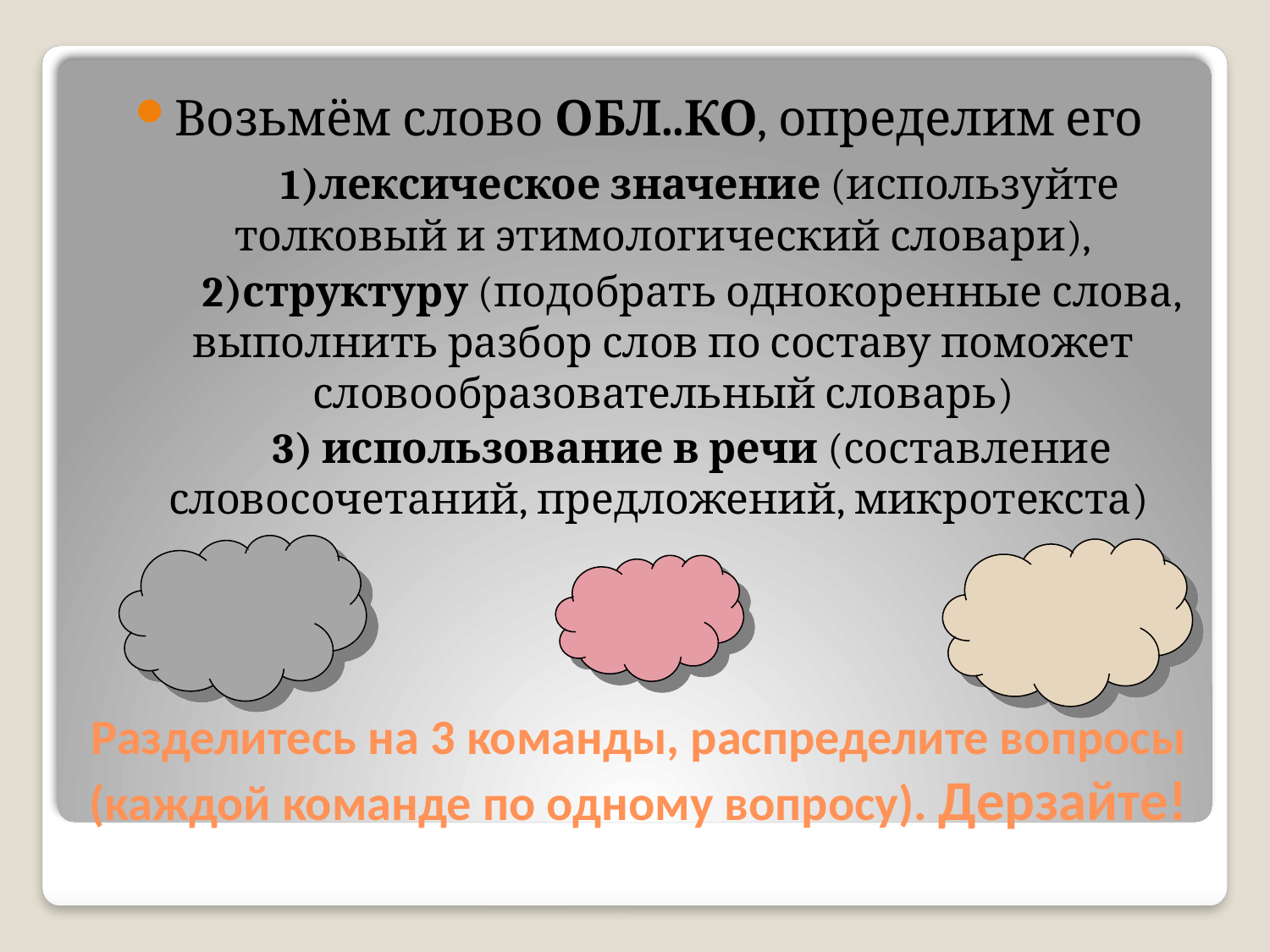

Возьмём слово ОБЛ..КО, определим его
          1)лексическое значение (используйте толковый и этимологический словари),
          2)структуру (подобрать однокоренные слова, выполнить разбор слов по составу поможет словообразовательный словарь)
          3) использование в речи (составление словосочетаний, предложений, микротекста)

# Разделитесь на 3 команды, распределите вопросы (каждой команде по одному вопросу). Дерзайте!